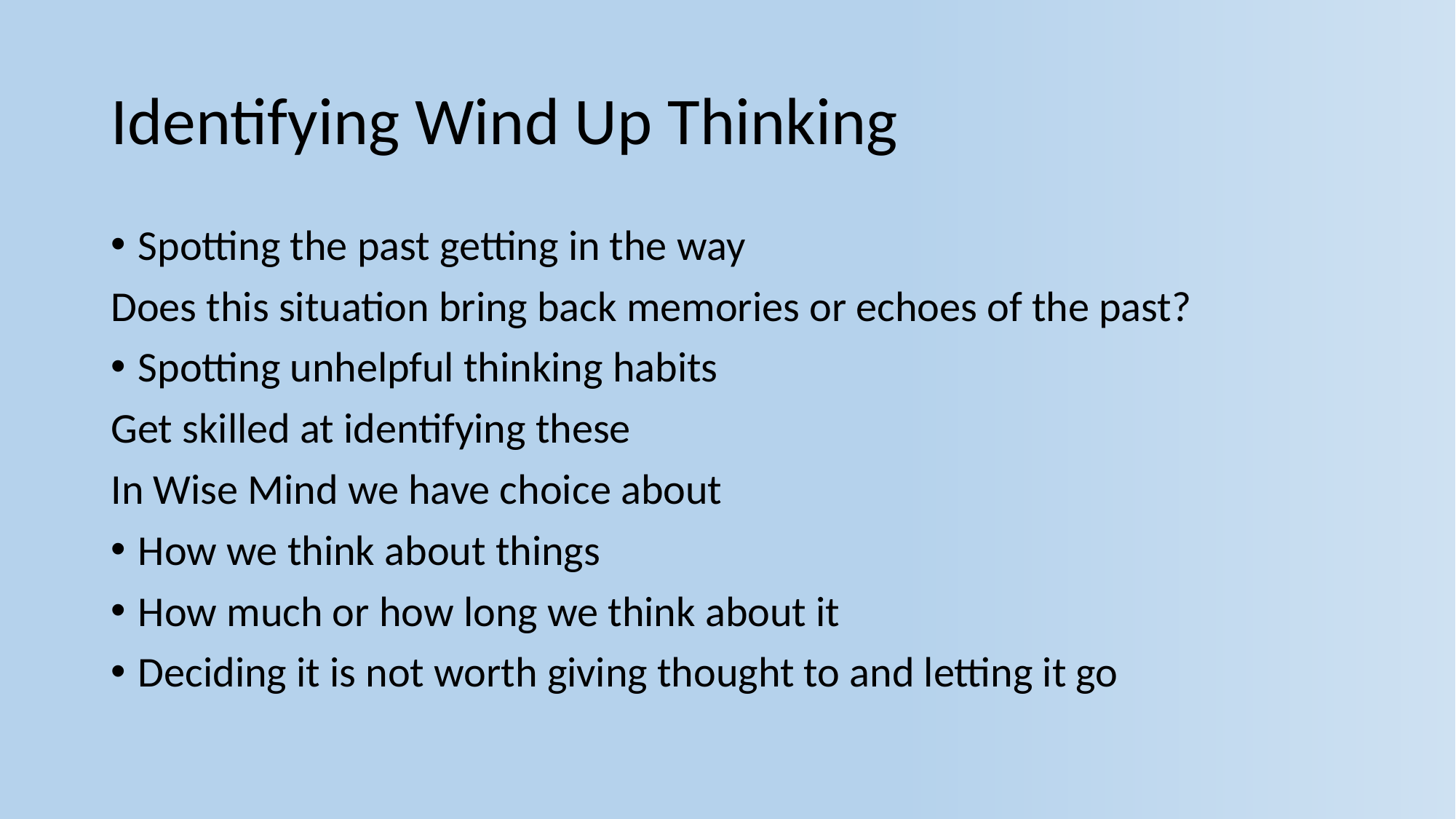

# Identifying Wind Up Thinking
Spotting the past getting in the way
Does this situation bring back memories or echoes of the past?
Spotting unhelpful thinking habits
Get skilled at identifying these
In Wise Mind we have choice about
How we think about things
How much or how long we think about it
Deciding it is not worth giving thought to and letting it go